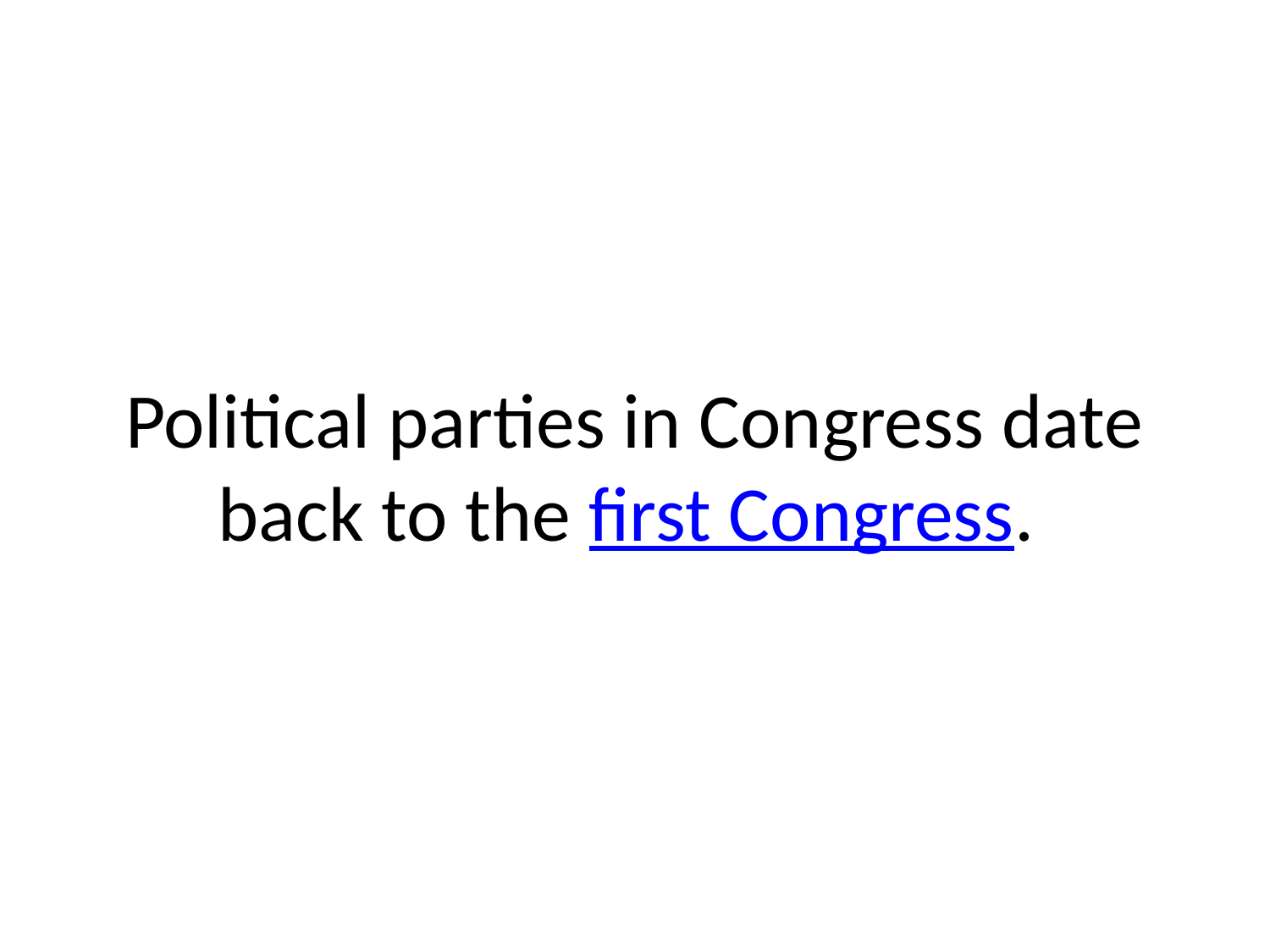

# Political parties in Congress date back to the first Congress.